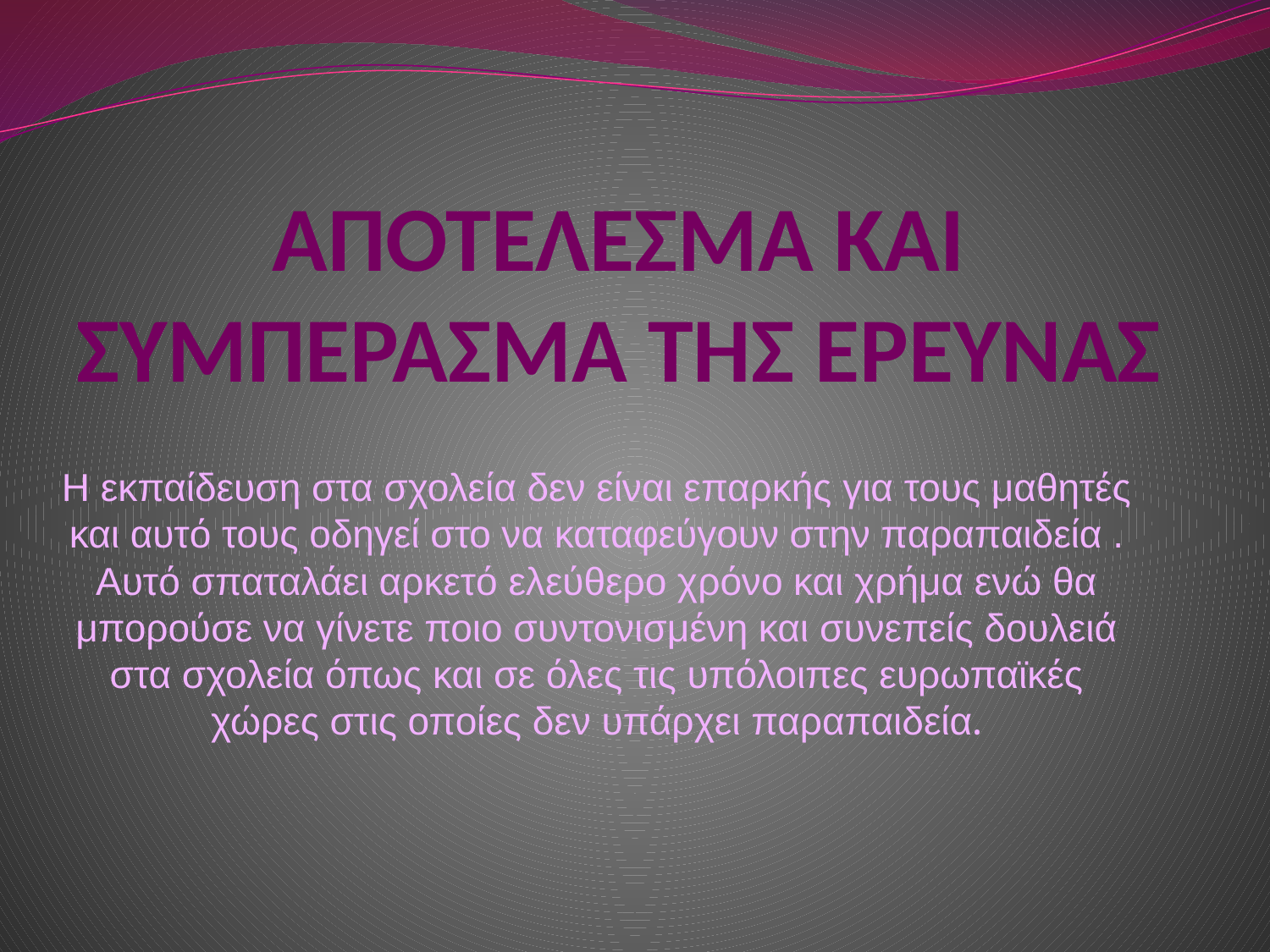

# ΑΠΟΤΕΛΕΣΜΑ ΚΑΙ ΣΥΜΠΕΡΑΣΜΑ ΤΗΣ ΕΡΕΥΝΑΣ
Η εκπαίδευση στα σχολεία δεν είναι επαρκής για τους μαθητές και αυτό τους οδηγεί στο να καταφεύγουν στην παραπαιδεία . Αυτό σπαταλάει αρκετό ελεύθερο χρόνο και χρήμα ενώ θα μπορούσε να γίνετε ποιο συντονισμένη και συνεπείς δουλειά στα σχολεία όπως και σε όλες τις υπόλοιπες ευρωπαϊκές χώρες στις οποίες δεν υπάρχει παραπαιδεία.